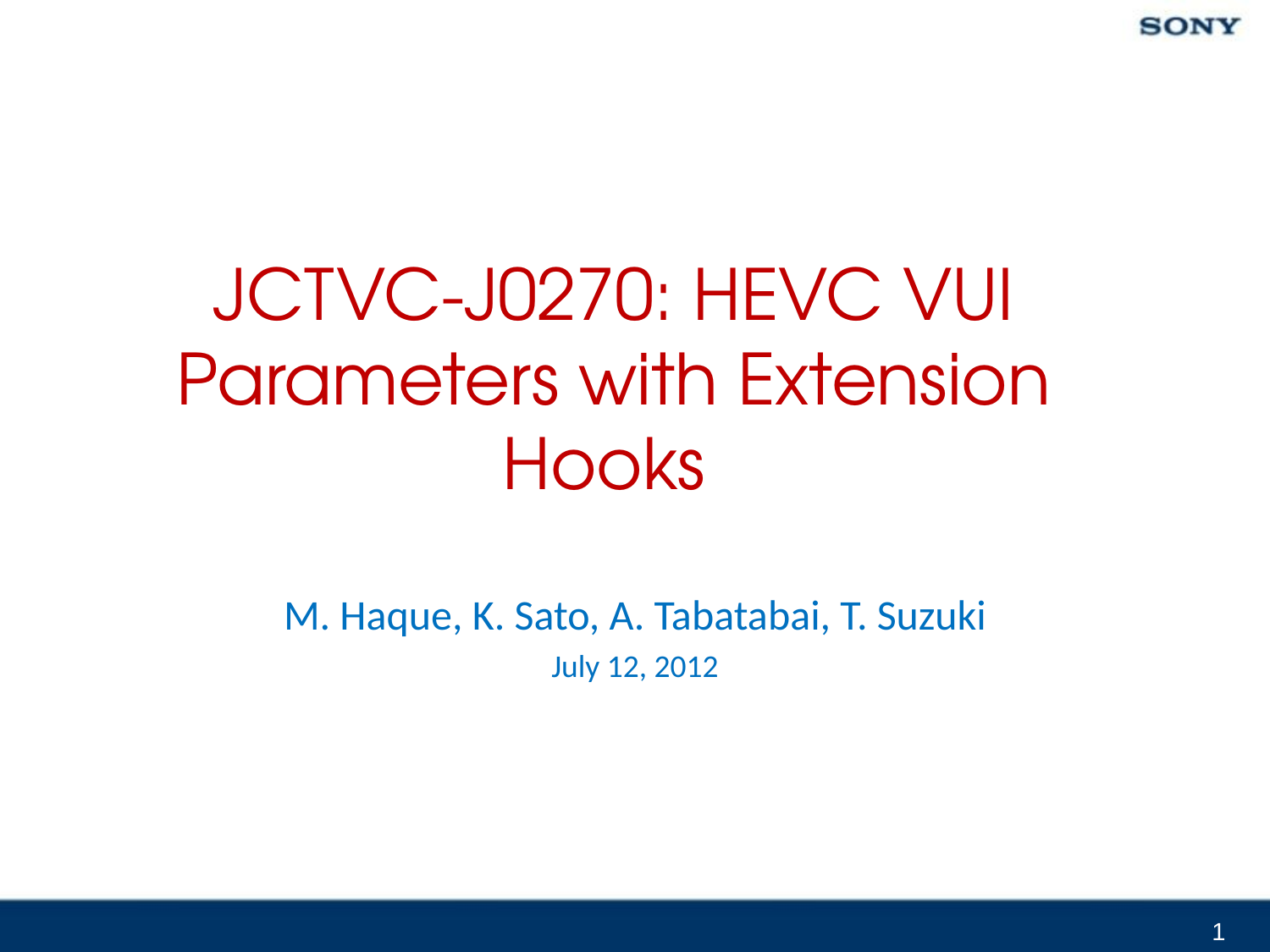

JCTVC-J0270: HEVC VUI Parameters with Extension Hooks
M. Haque, K. Sato, A. Tabatabai, T. Suzuki
July 12, 2012
1